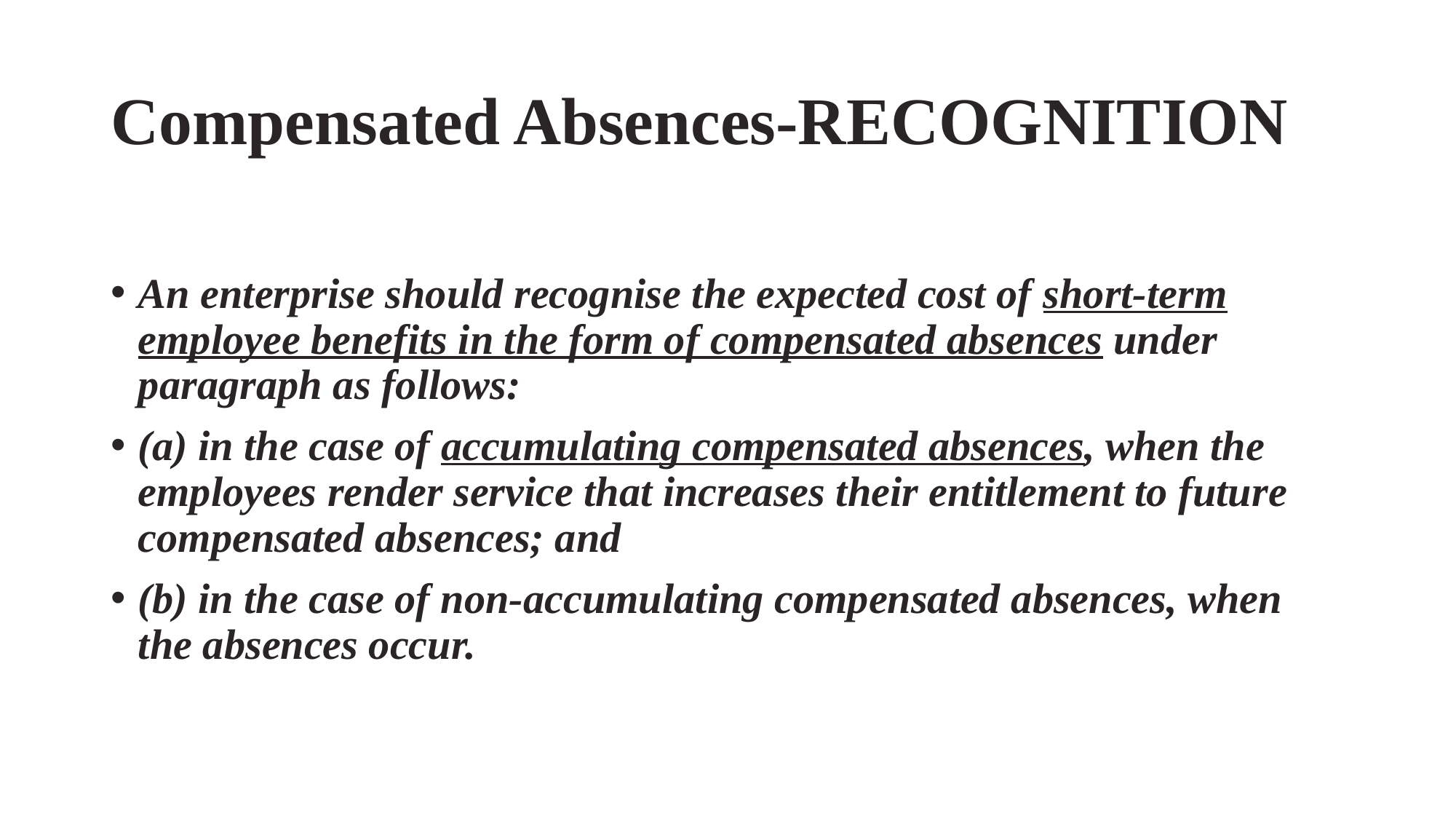

# Compensated Absences-RECOGNITION

An enterprise should recognise the expected cost of short-term employee benefits in the form of compensated absences under paragraph as follows:
(a) in the case of accumulating compensated absences, when the employees render service that increases their entitlement to future compensated absences; and
(b) in the case of non-accumulating compensated absences, when the absences occur.